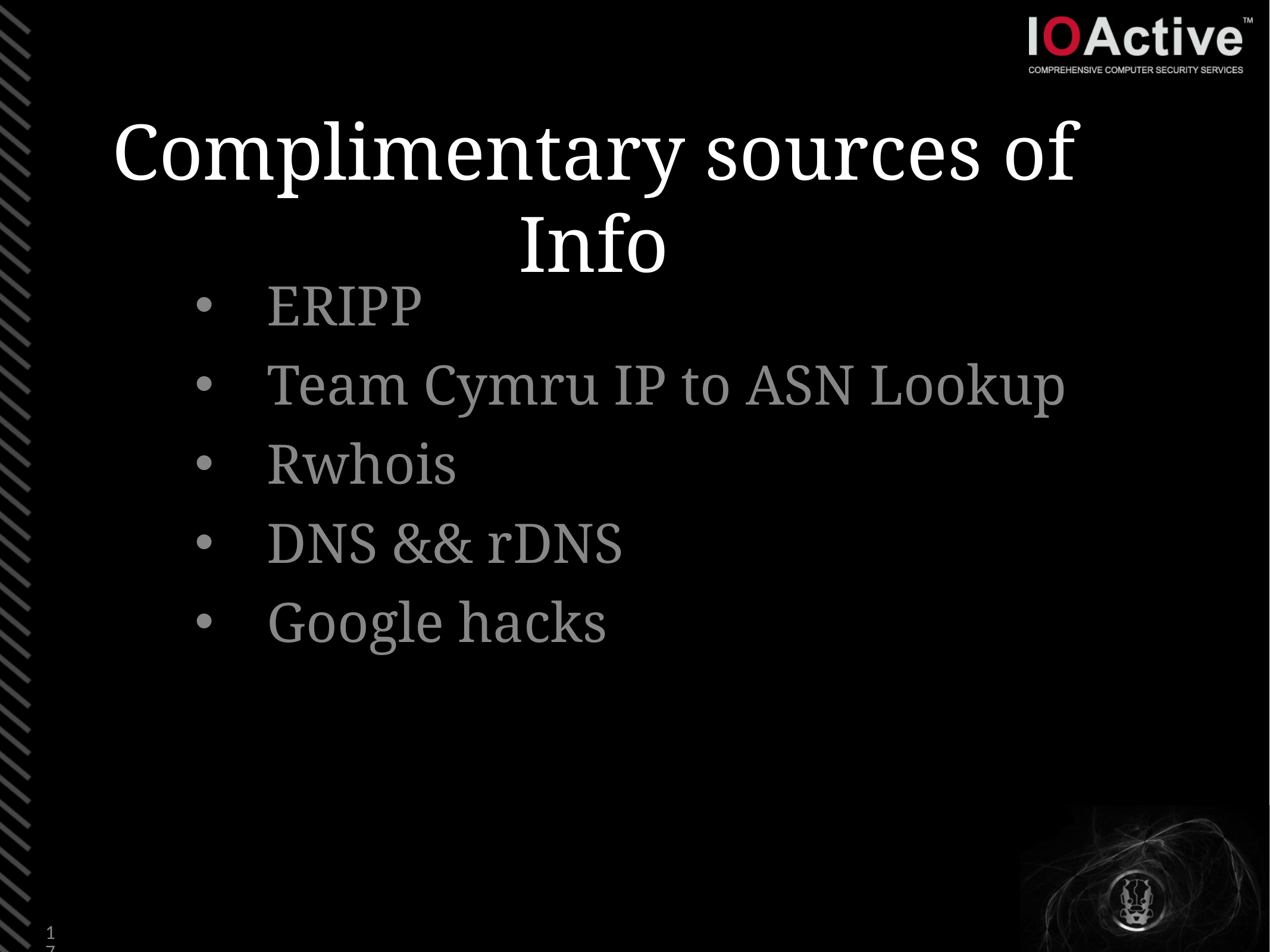

# Complimentary sources of Info
ERIPP
Team Cymru IP to ASN Lookup
Rwhois
DNS && rDNS
Google hacks
17